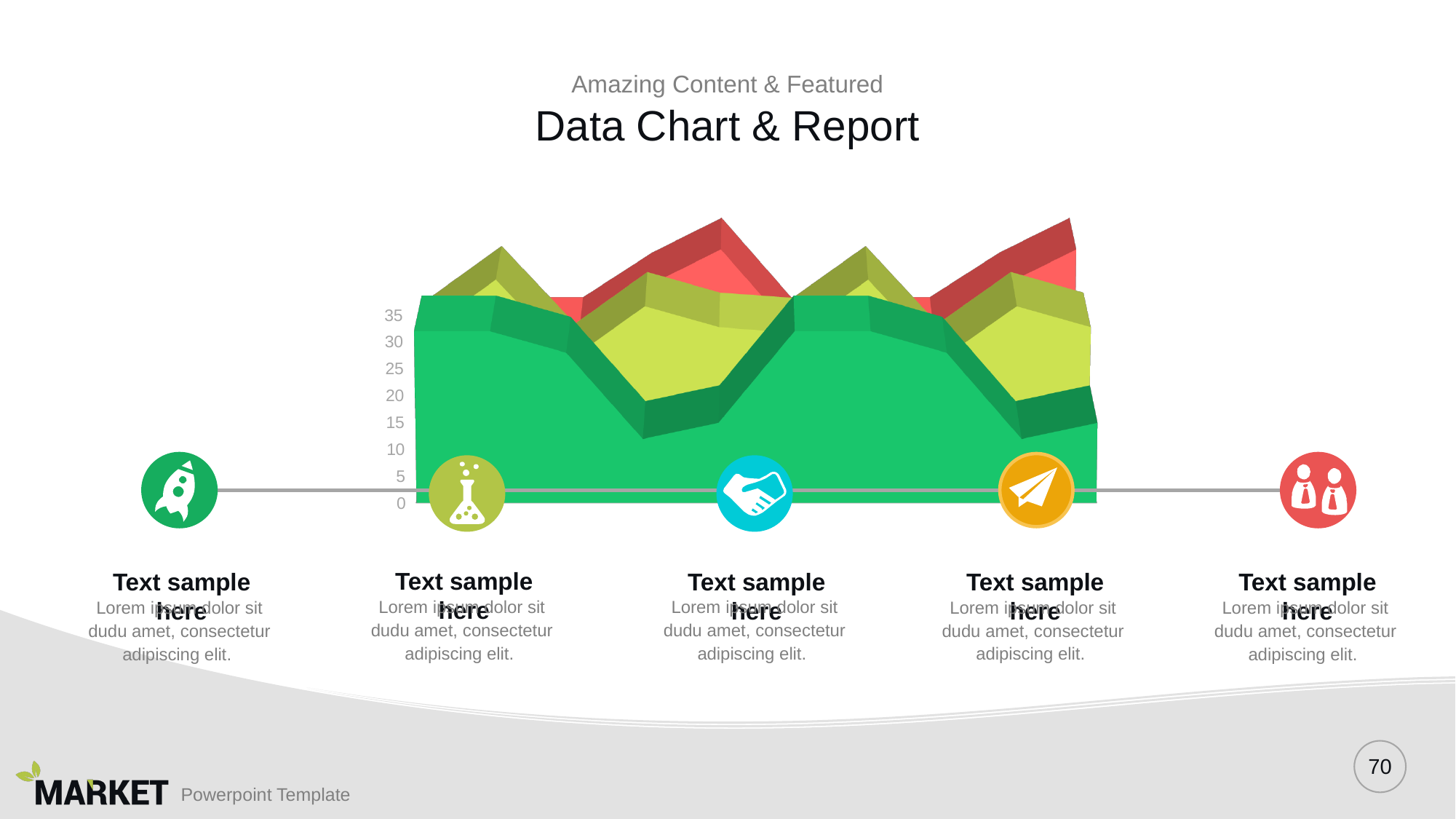

Amazing Content & Featured
# Data Chart & Report

[unsupported chart]

Text sample here
Lorem ipsum dolor sit dudu amet, consectetur adipiscing elit.
Text sample here
Lorem ipsum dolor sit dudu amet, consectetur adipiscing elit.
Text sample here
Lorem ipsum dolor sit dudu amet, consectetur adipiscing elit.
Text sample here
Lorem ipsum dolor sit dudu amet, consectetur adipiscing elit.
Text sample here
Lorem ipsum dolor sit dudu amet, consectetur adipiscing elit.